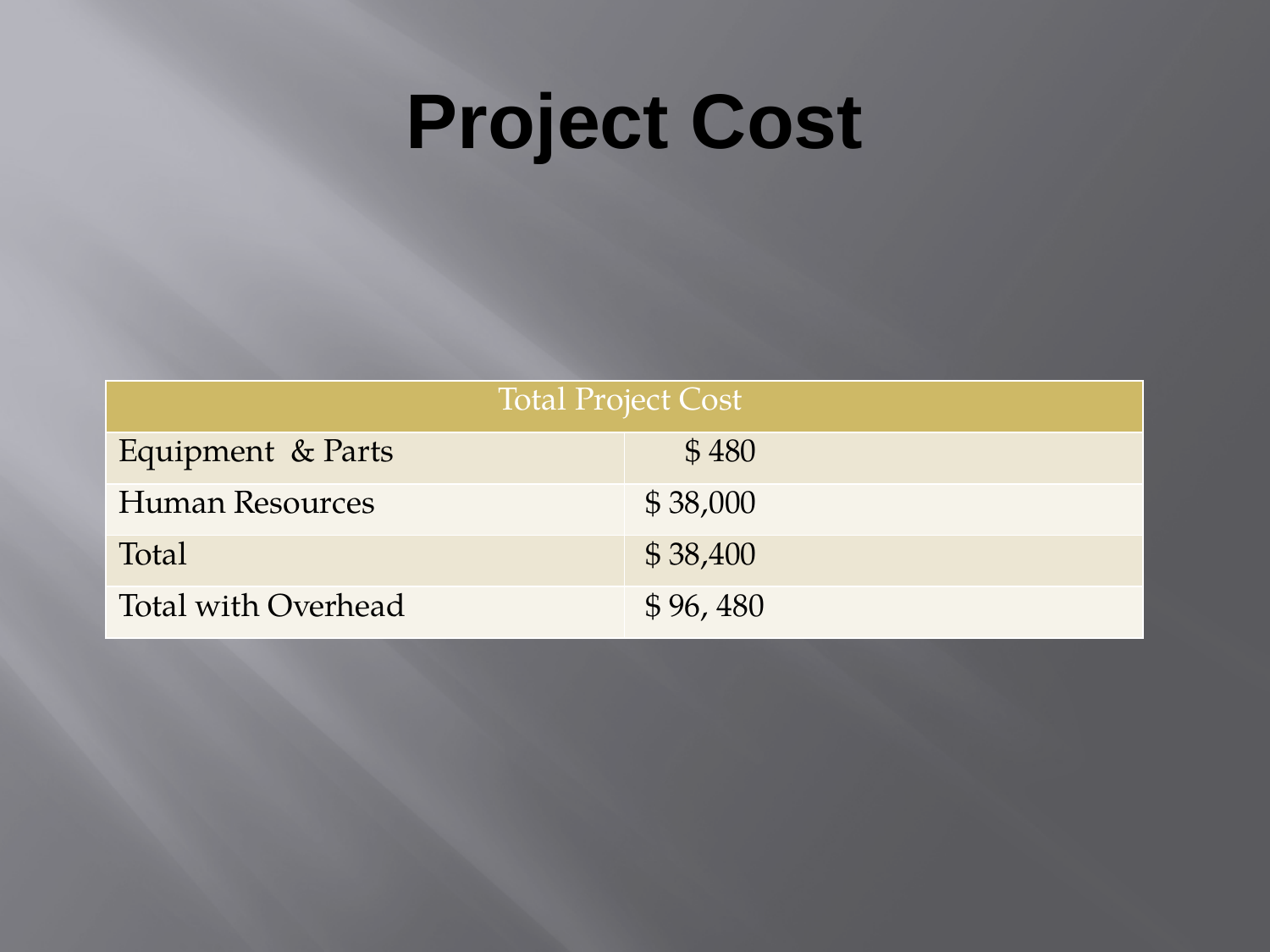

# Project Cost
| Total Project Cost |  |
| --- | --- |
| Equipment & Parts | $ 480 |
| Human Resources | $ 38,000 |
| Total | $ 38,400 |
| Total with Overhead | $ 96, 480 |